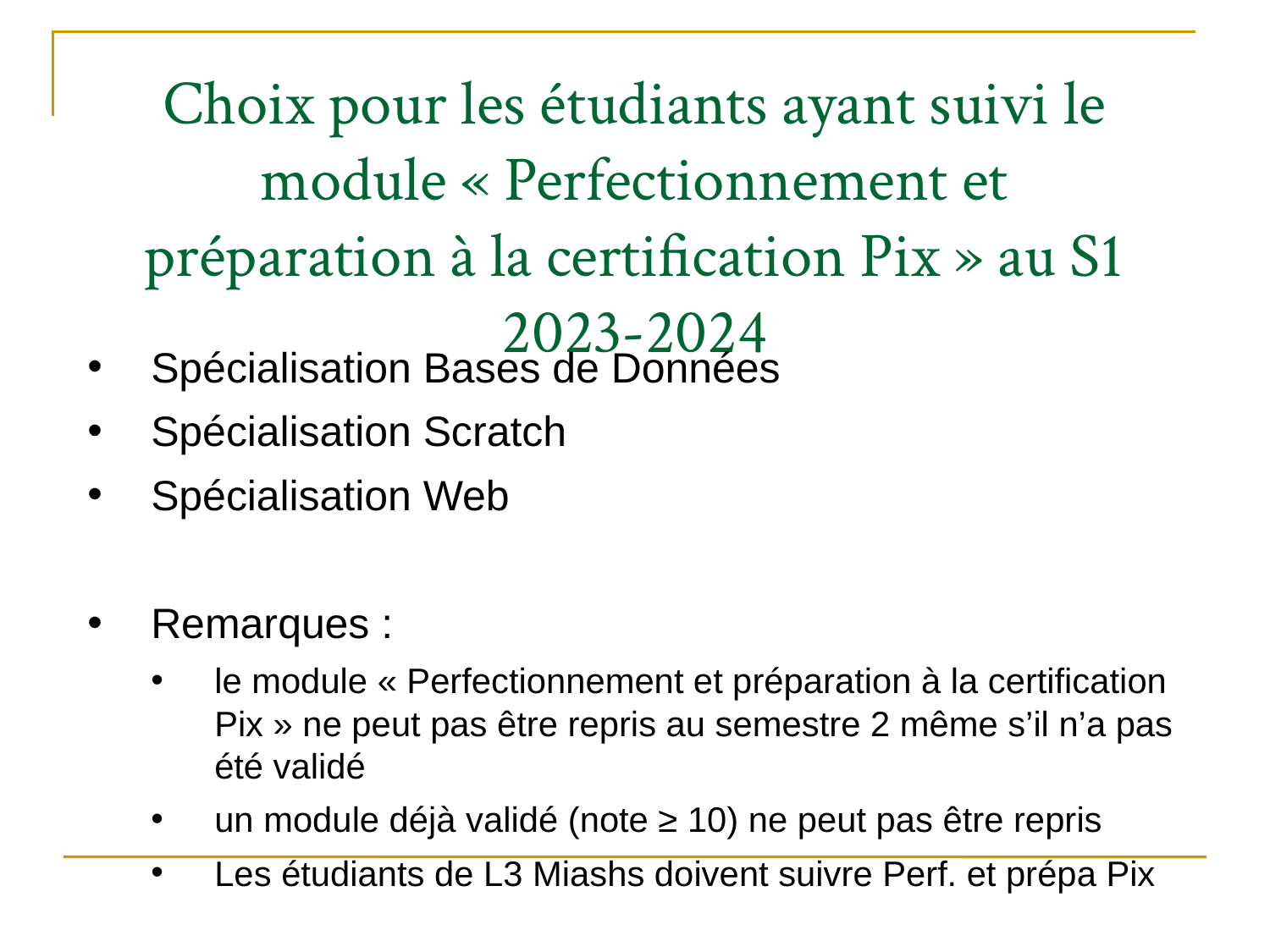

# Choix pour les étudiants ayant suivi le module « Perfectionnement et préparation à la certification Pix » au S1 2023-2024
Spécialisation Bases de Données
Spécialisation Scratch
Spécialisation Web

Remarques :
le module « Perfectionnement et préparation à la certification Pix » ne peut pas être repris au semestre 2 même s’il n’a pas été validé
un module déjà validé (note ≥ 10) ne peut pas être repris
Les étudiants de L3 Miashs doivent suivre Perf. et prépa Pix